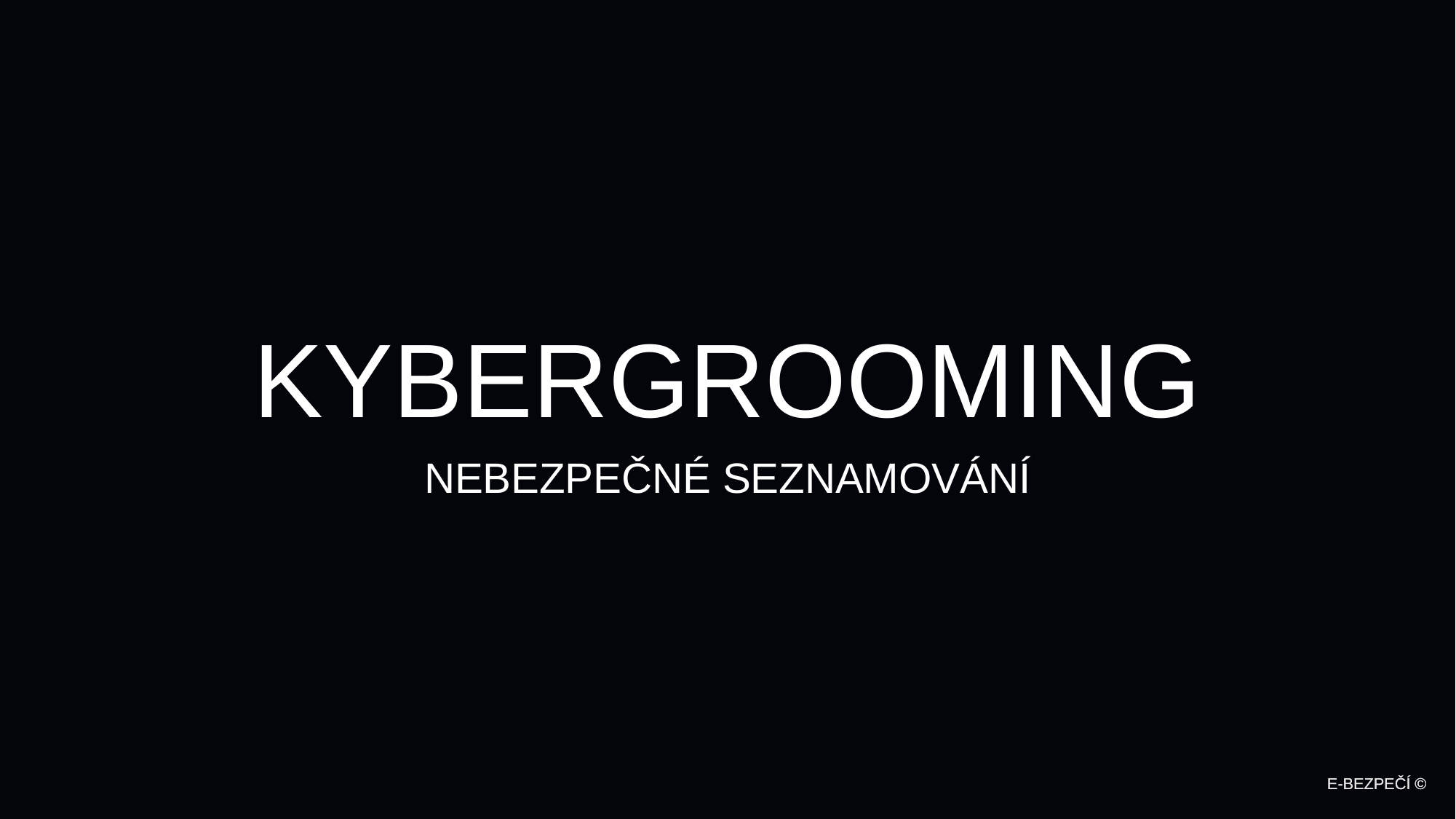

KYBERGROOMING
NEBEZPEČNÉ SEZNAMOVÁNÍ
E-BEZPEČÍ ©
E-BEZPEČÍ ©